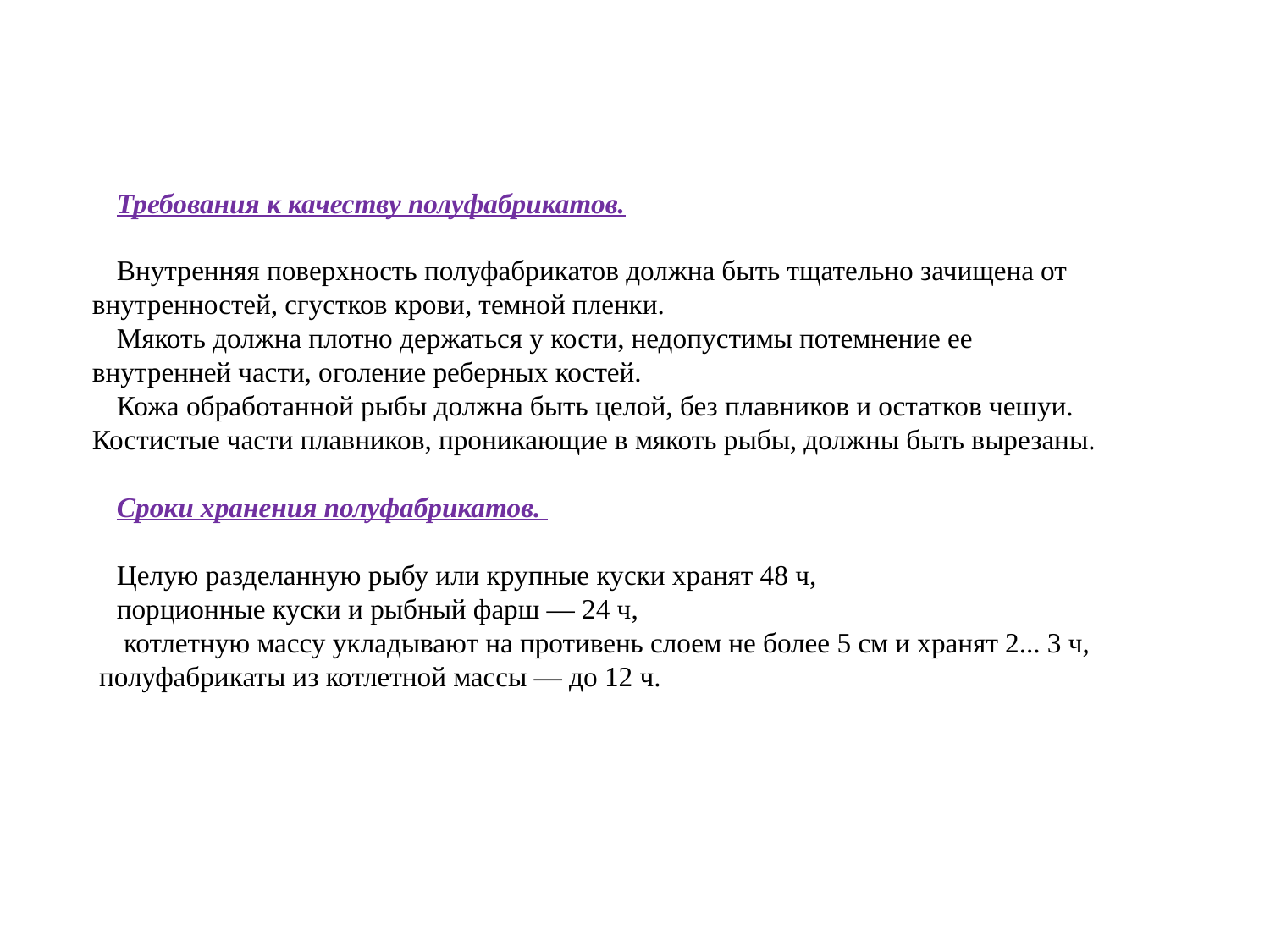

Требования к качеству полуфабрикатов.

Внутренняя поверхность полуфабрикатов должна быть тщательно зачищена от внутренностей, сгустков крови, темной пленки.
Мякоть должна плотно держаться у кости, недопустимы потемнение ее внутренней части, оголение реберных костей.
Кожа обработанной рыбы должна быть целой, без плавников и остатков чешуи. Костистые части плавников, проникающие в мякоть рыбы, должны быть вырезаны.

Сроки хранения полуфабрикатов.

Целую разделанную рыбу или крупные куски хранят 48 ч,
порционные куски и рыбный фарш — 24 ч,
 котлетную массу укладывают на противень слоем не более 5 см и хранят 2... 3 ч,   полуфабрикаты из котлетной массы — до 12 ч.